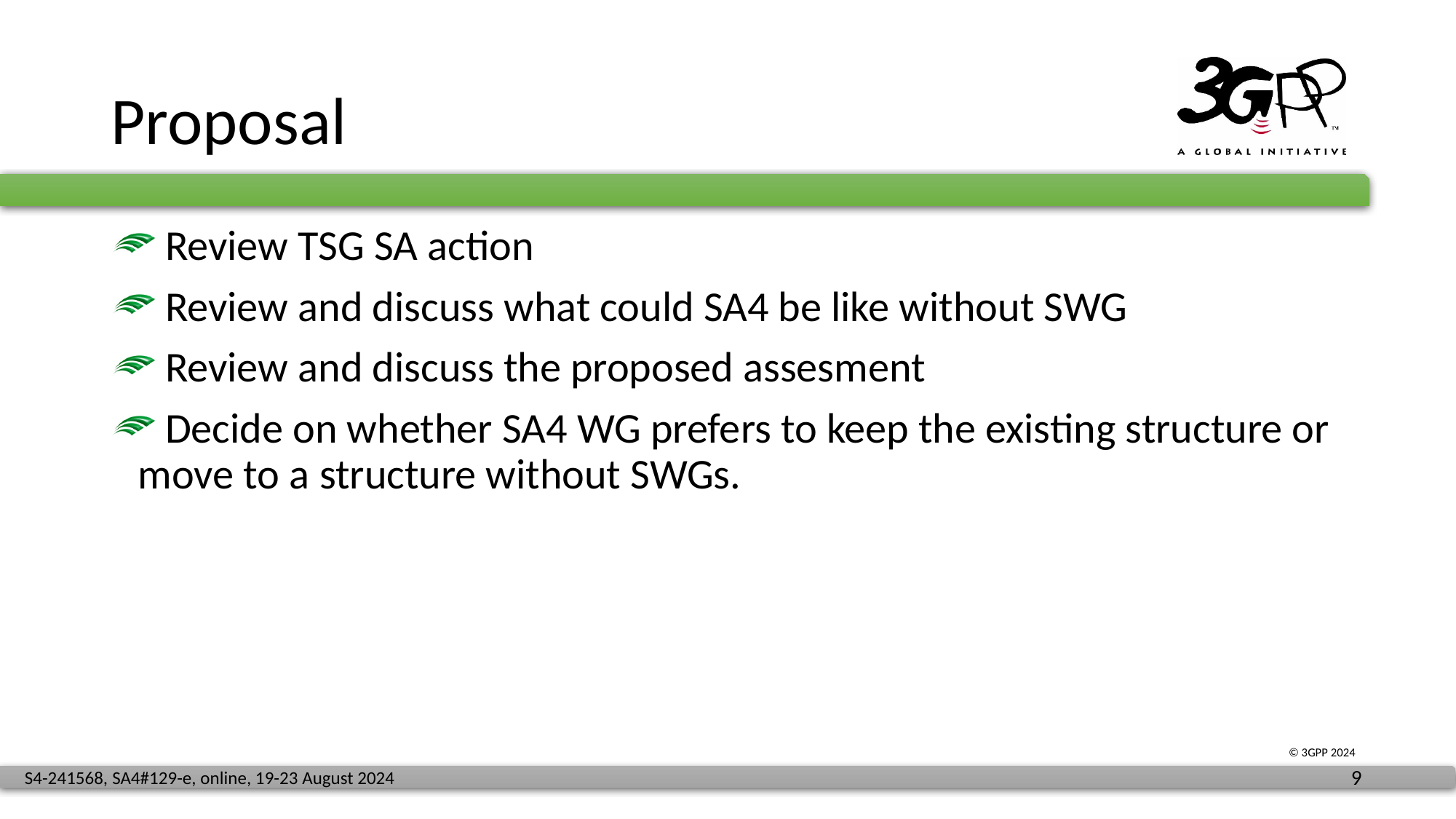

# Proposal
 Review TSG SA action
 Review and discuss what could SA4 be like without SWG
 Review and discuss the proposed assesment
 Decide on whether SA4 WG prefers to keep the existing structure or move to a structure without SWGs.